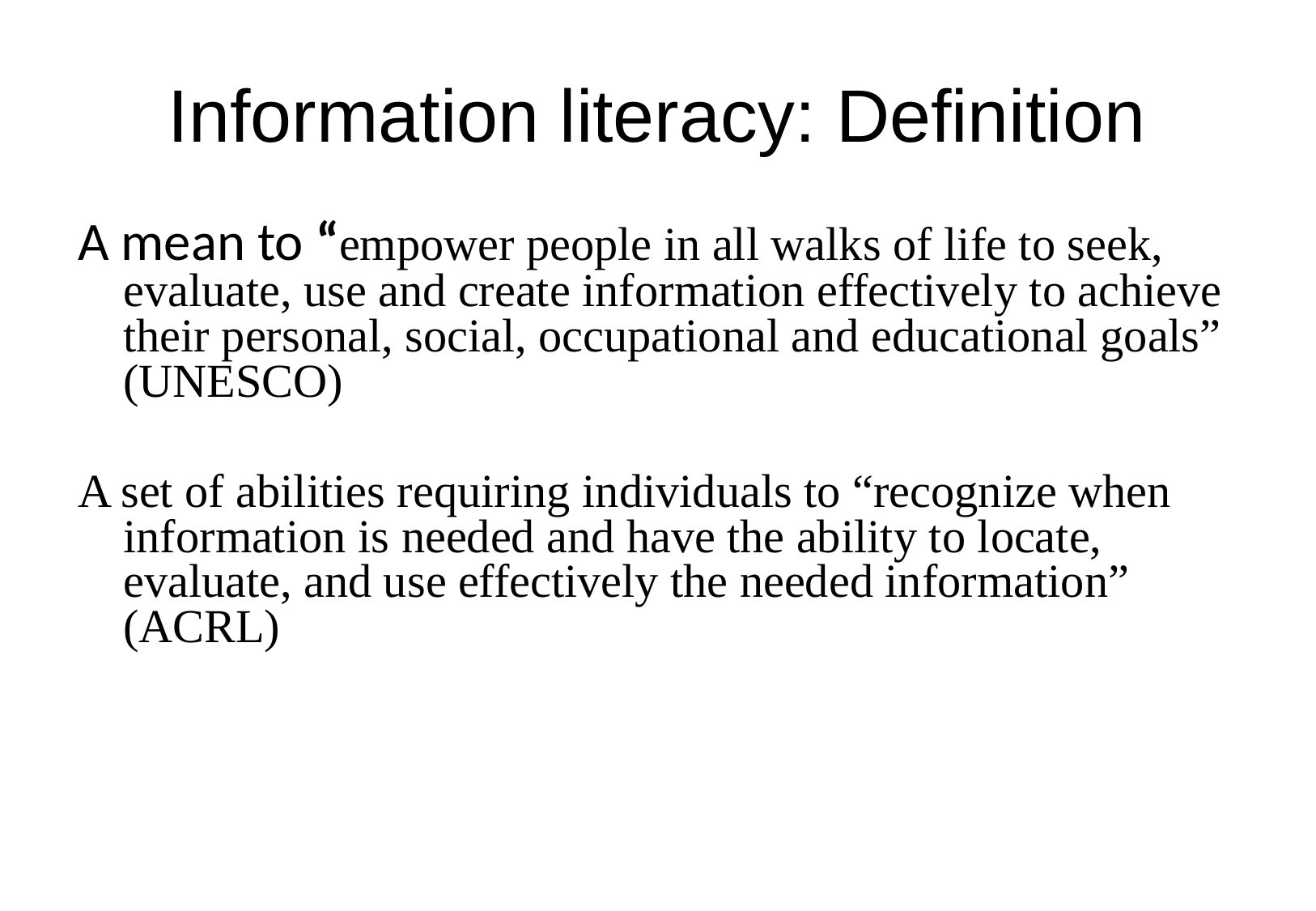

# Information literacy: Definition
A mean to “empower people in all walks of life to seek, evaluate, use and create information effectively to achieve their personal, social, occupational and educational goals” (UNESCO)

A set of abilities requiring individuals to “recognize when information is needed and have the ability to locate, evaluate, and use effectively the needed information” (ACRL)